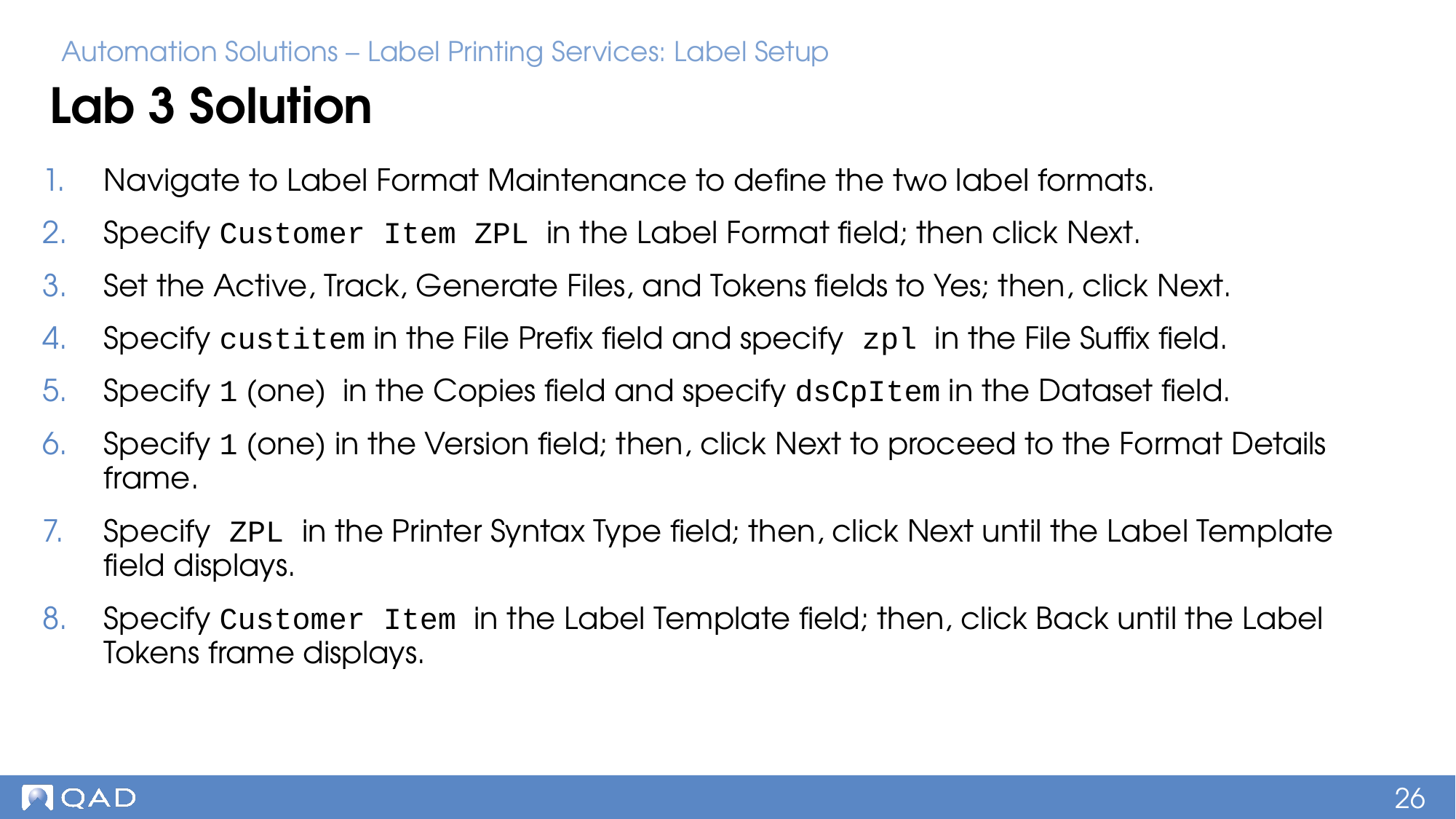

Automation Solutions – Label Printing Services: Label Setup
# Lab 3 Solution
Navigate to Label Format Maintenance to define the two label formats.
Specify Customer Item ZPL in the Label Format field; then click Next.
Set the Active, Track, Generate Files, and Tokens fields to Yes; then, click Next.
Specify custitem in the File Prefix field and specify zpl in the File Suffix field.
Specify 1 (one)  in the Copies field and specify dsCpItem in the Dataset field.
Specify 1 (one) in the Version field; then, click Next to proceed to the Format Details frame.
Specify ZPL in the Printer Syntax Type field; then, click Next until the Label Template field displays.
Specify Customer Item in the Label Template field; then, click Back until the Label Tokens frame displays.

26